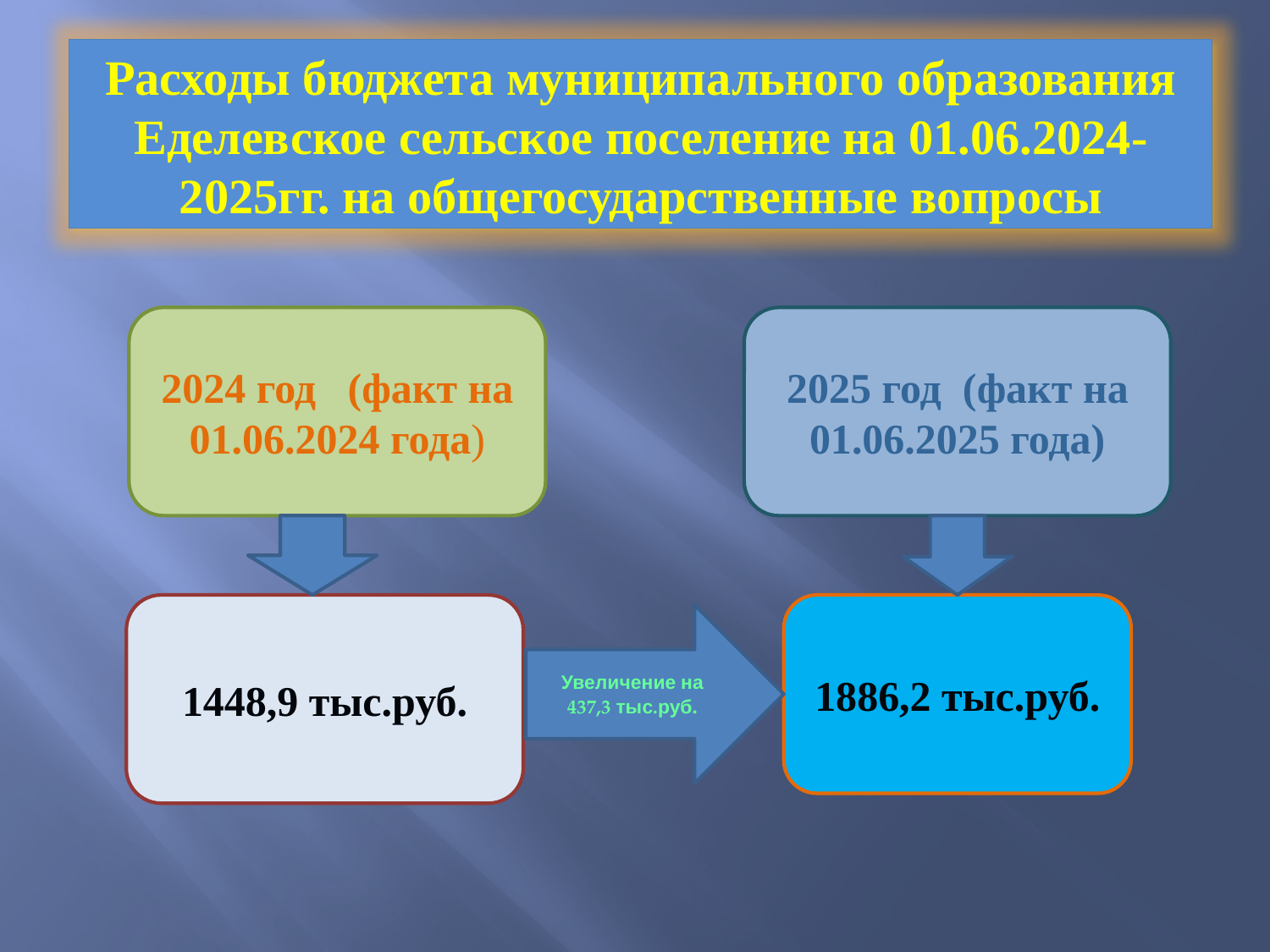

Расходы бюджета муниципального образования Еделевское сельское поселение на 01.06.2024-2025гг. на общегосударственные вопросы
2024 год   (факт на 01.06.2024 года)
2025 год  (факт на 01.06.2025 года)

1448,9 тыс.руб.
1886,2 тыс.руб.
Увеличение на 437,3 тыс.руб.